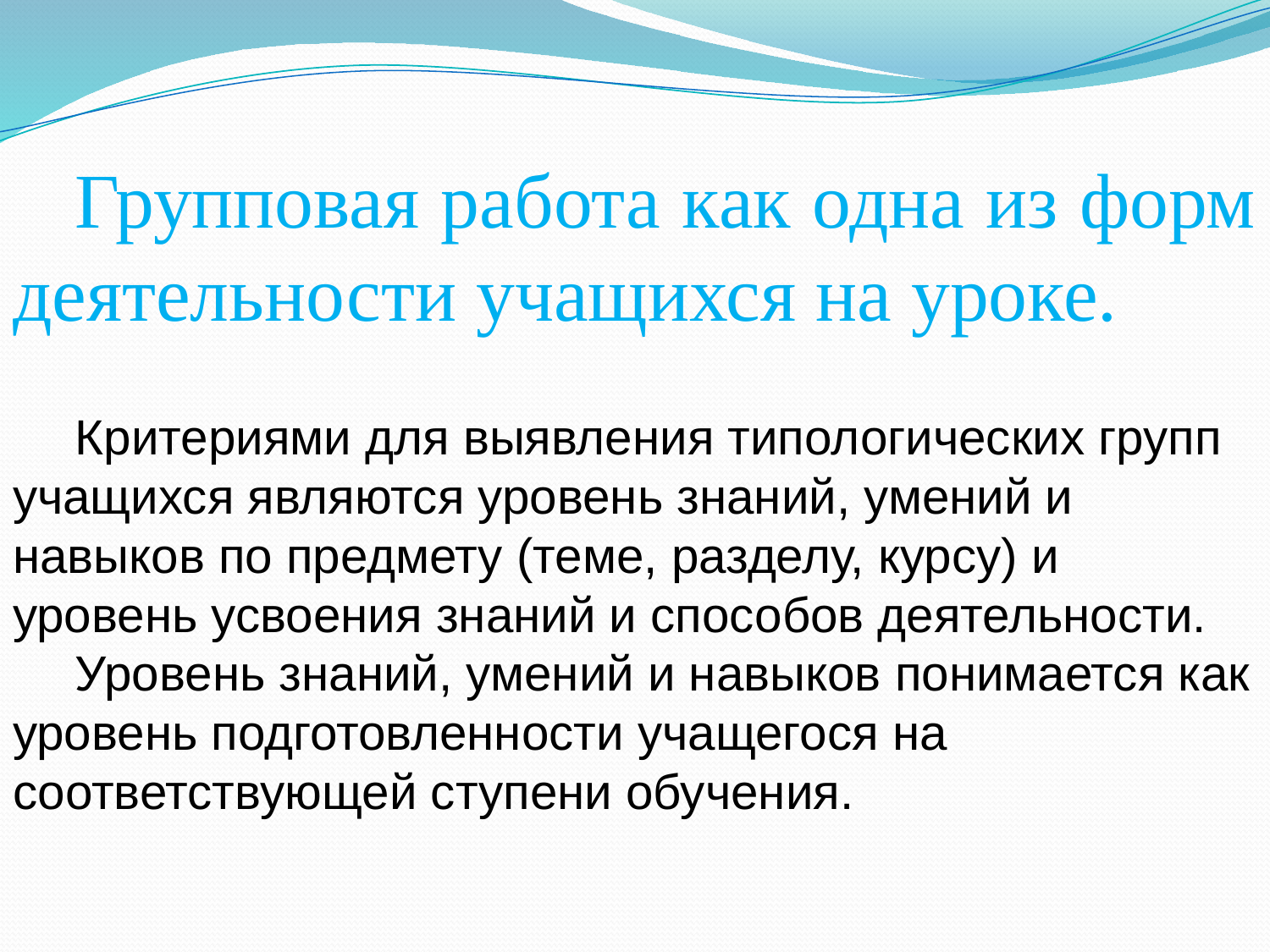

Групповая работа как одна из форм деятельности учащихся на уроке.
Критериями для выявления типологических групп учащихся являются уровень знаний, умений и навыков по предмету (теме, разделу, курсу) и уровень усвоения знаний и способов деятельности.
Уровень знаний, умений и навыков понимается как уровень подготовленности учащегося на соответствующей ступени обучения.